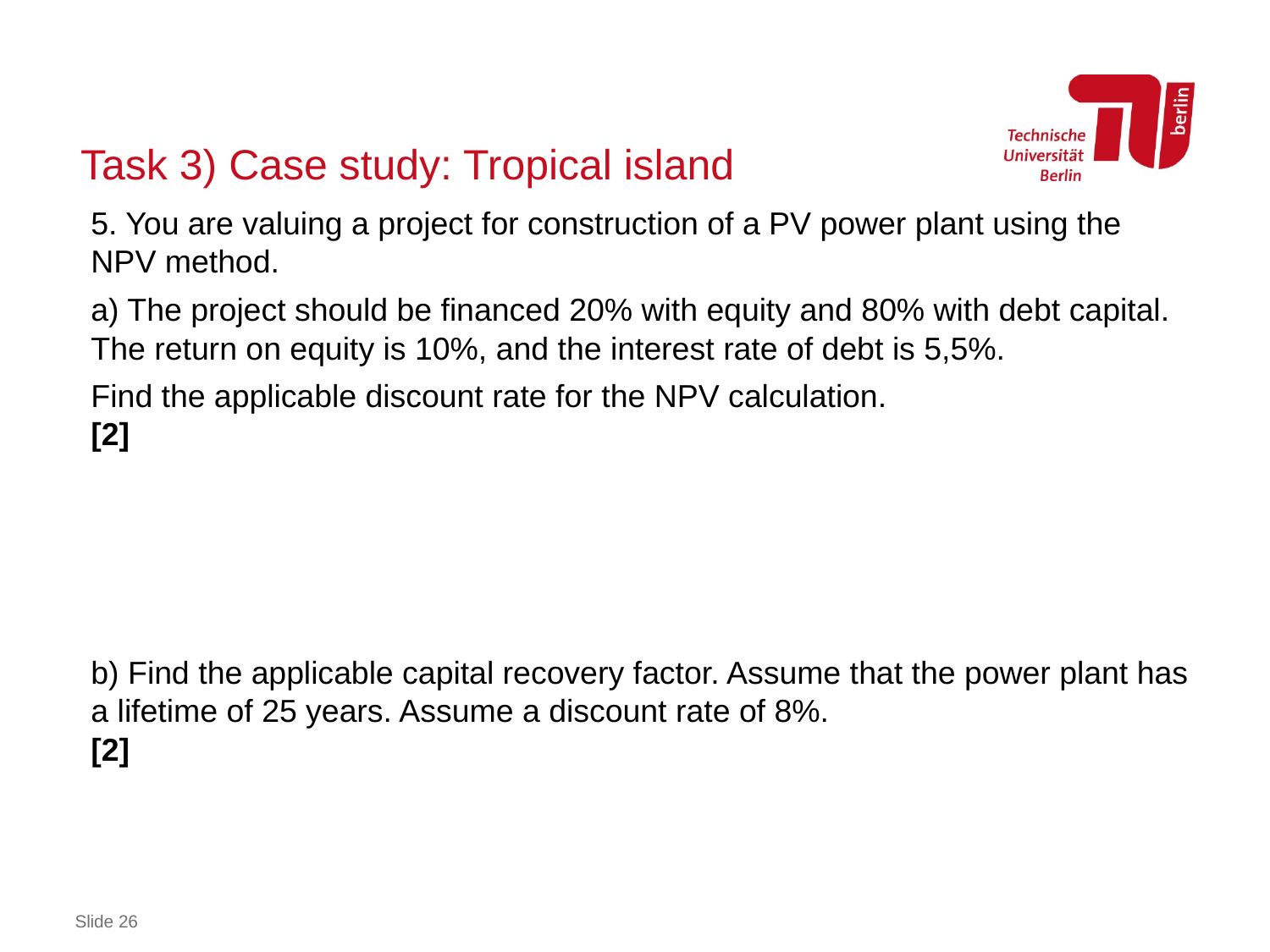

# Task 3) Case study: Tropical island
5. You are valuing a project for construction of a PV power plant using the NPV method.
a) The project should be financed 20% with equity and 80% with debt capital. The return on equity is 10%, and the interest rate of debt is 5,5%.
Find the applicable discount rate for the NPV calculation.	                     [2]

b) Find the applicable capital recovery factor. Assume that the power plant has a lifetime of 25 years. Assume a discount rate of 8%.			       [2]
Slide 26